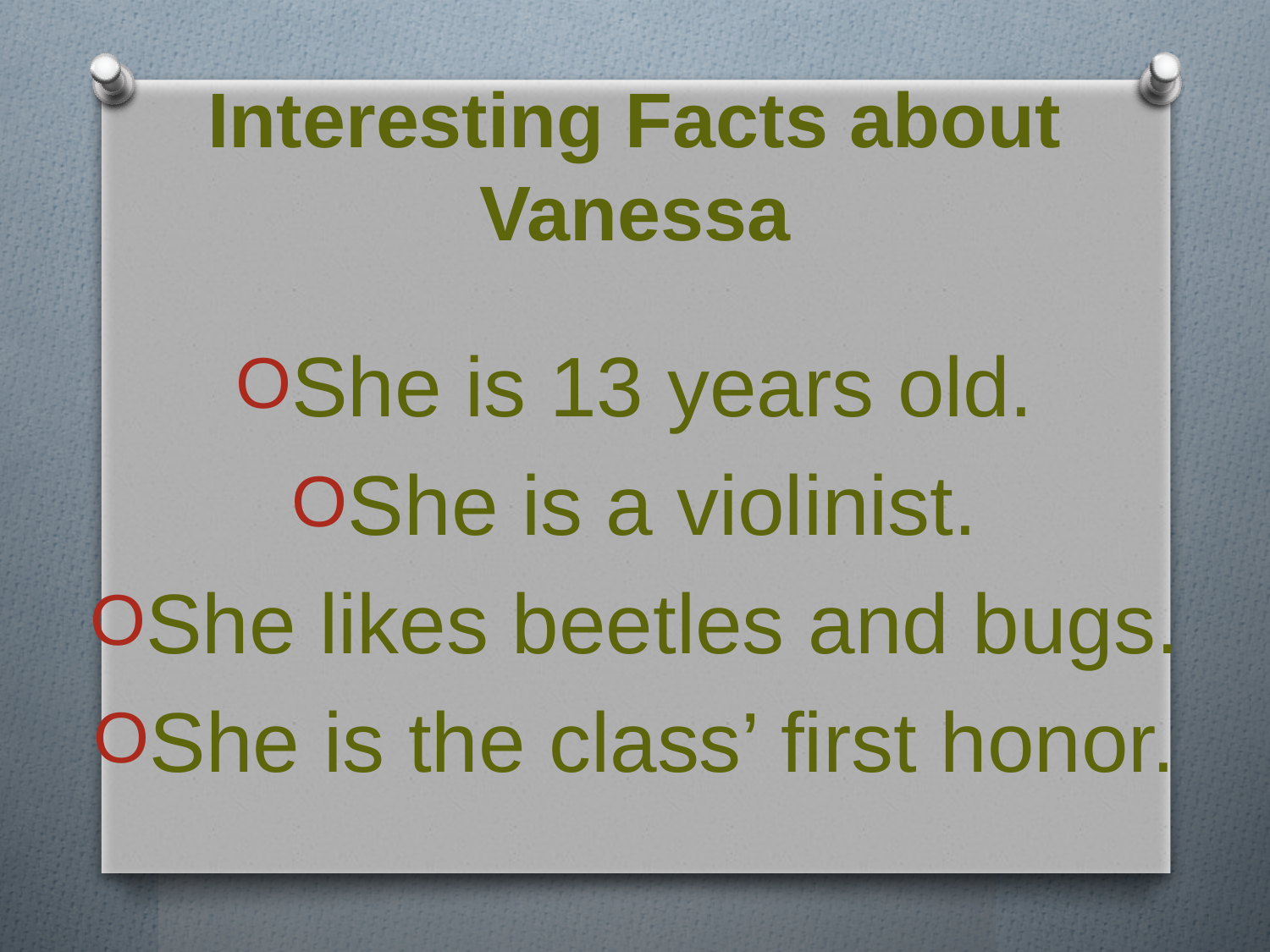

Interesting Facts about Vanessa

She is 13 years old.
She is a violinist.
She likes beetles and bugs.
She is the class’ first honor.